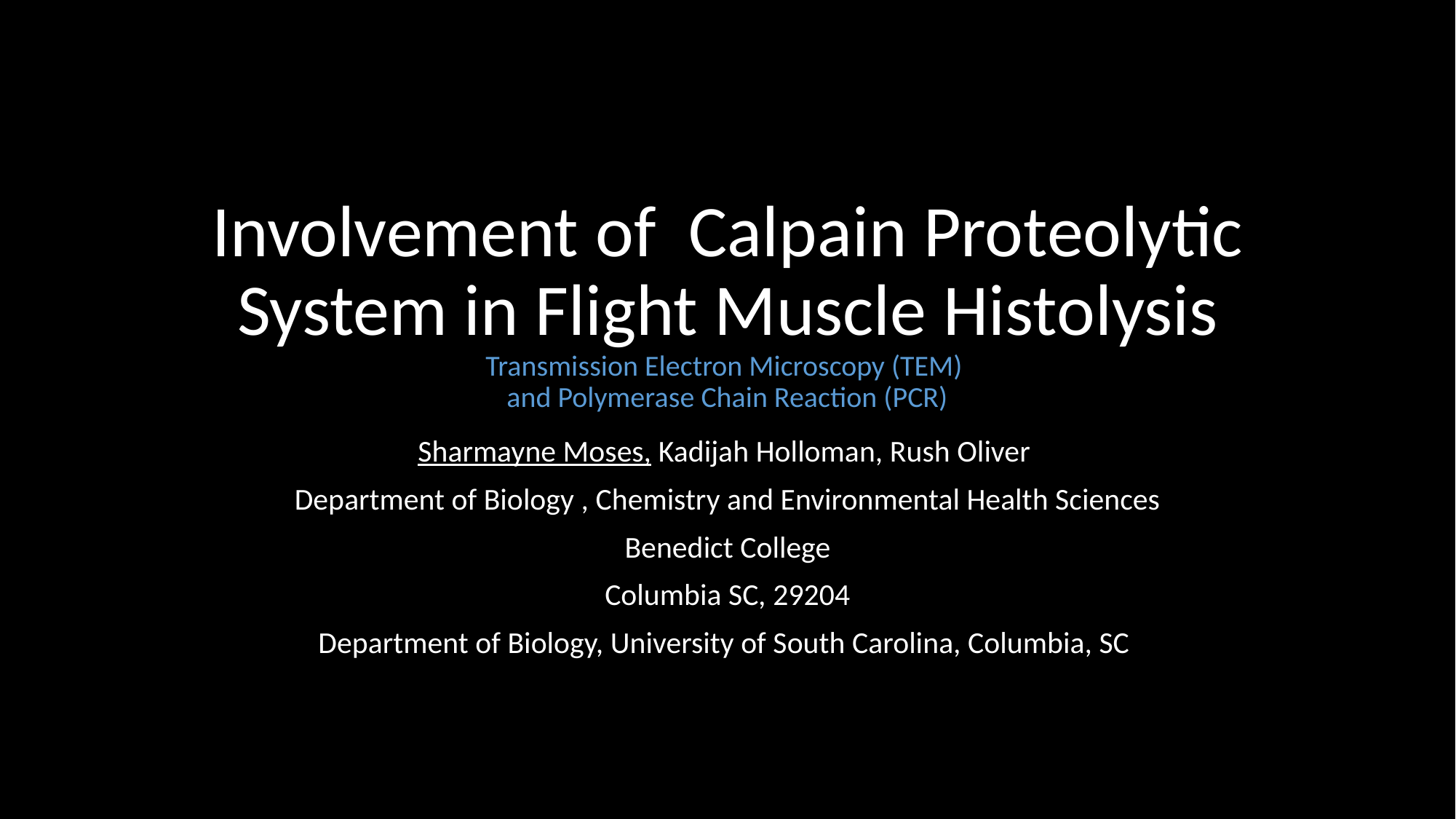

# Involvement of  Calpain Proteolytic System in Flight Muscle Histolysis Transmission Electron Microscopy (TEM) and Polymerase Chain Reaction (PCR)
Sharmayne Moses, Kadijah Holloman, Rush Oliver
Department of Biology , Chemistry and Environmental Health Sciences
Benedict College
Columbia SC, 29204
Department of Biology, University of South Carolina, Columbia, SC